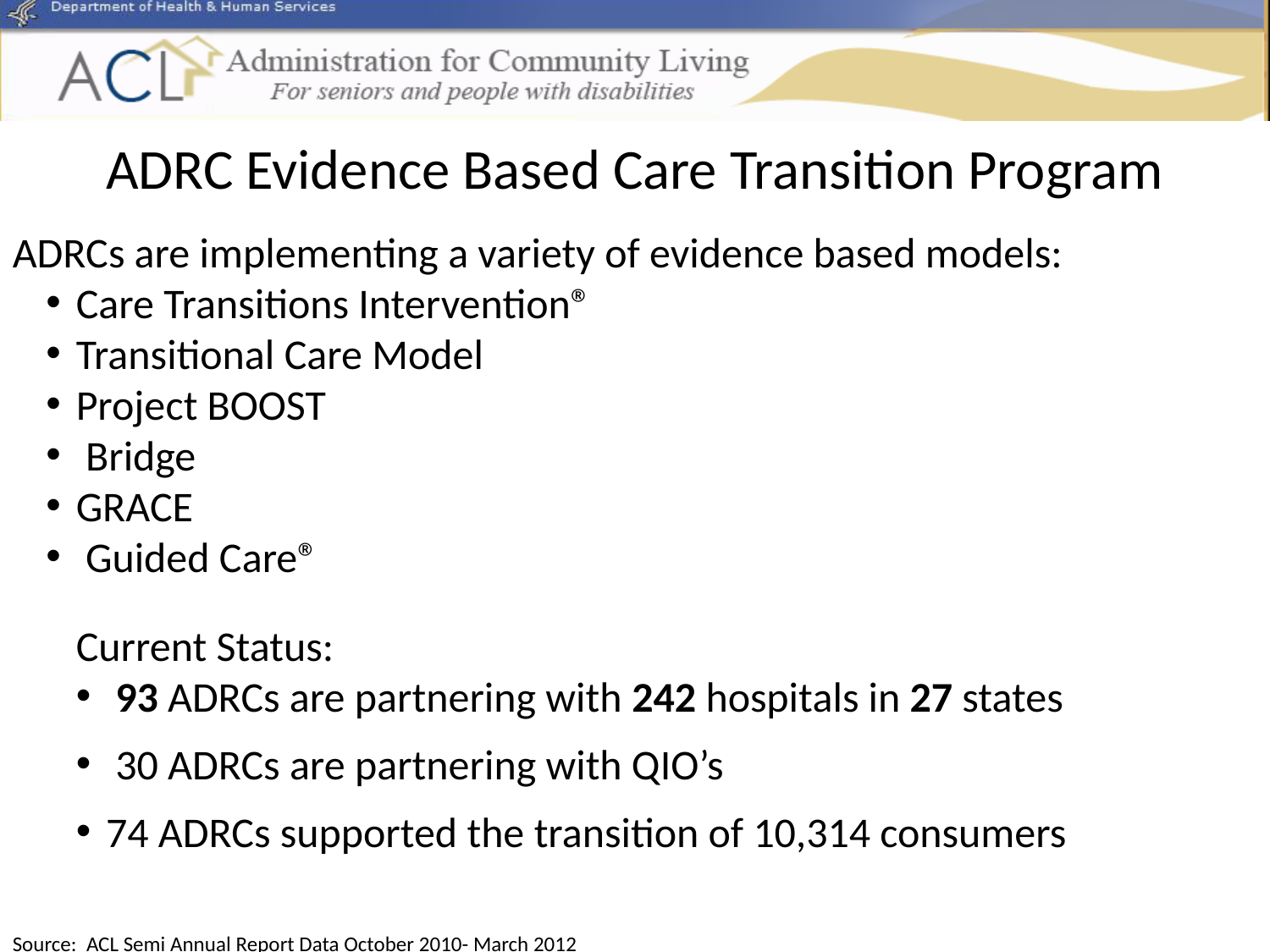

ADRC Evidence Based Care Transition Program
ADRCs are implementing a variety of evidence based models:
Care Transitions Intervention®
Transitional Care Model
Project BOOST
 Bridge
GRACE
 Guided Care®

Current Status:
 93 ADRCs are partnering with 242 hospitals in 27 states

 30 ADRCs are partnering with QIO’s

74 ADRCs supported the transition of 10,314 consumers

Source:  ACL Semi Annual Report Data October 2010- March 2012